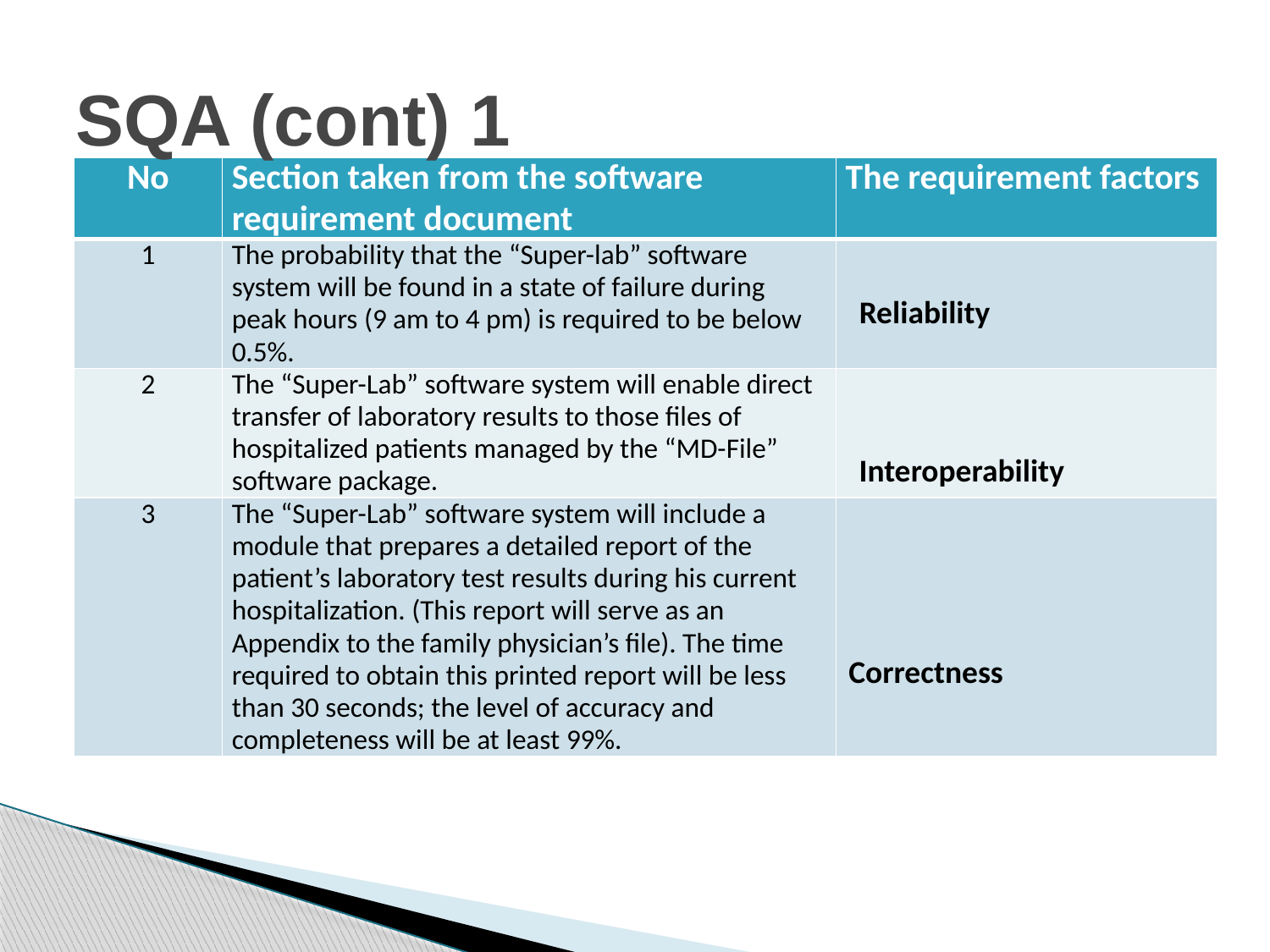

# SQA (cont) 1
| No | Section taken from the software requirement document | The requirement factors |
| --- | --- | --- |
| 1 | The probability that the “Super-lab” software system will be found in a state of failure during peak hours (9 am to 4 pm) is required to be below 0.5%. |  |
| 2 | The “Super-Lab” software system will enable direct transfer of laboratory results to those files of hospitalized patients managed by the “MD-File” software package. |  |
| 3 | The “Super-Lab” software system will include a module that prepares a detailed report of the patient’s laboratory test results during his current hospitalization. (This report will serve as an Appendix to the family physician’s file). The time required to obtain this printed report will be less than 30 seconds; the level of accuracy and completeness will be at least 99%. |  |
Reliability
Interoperability
Correctness